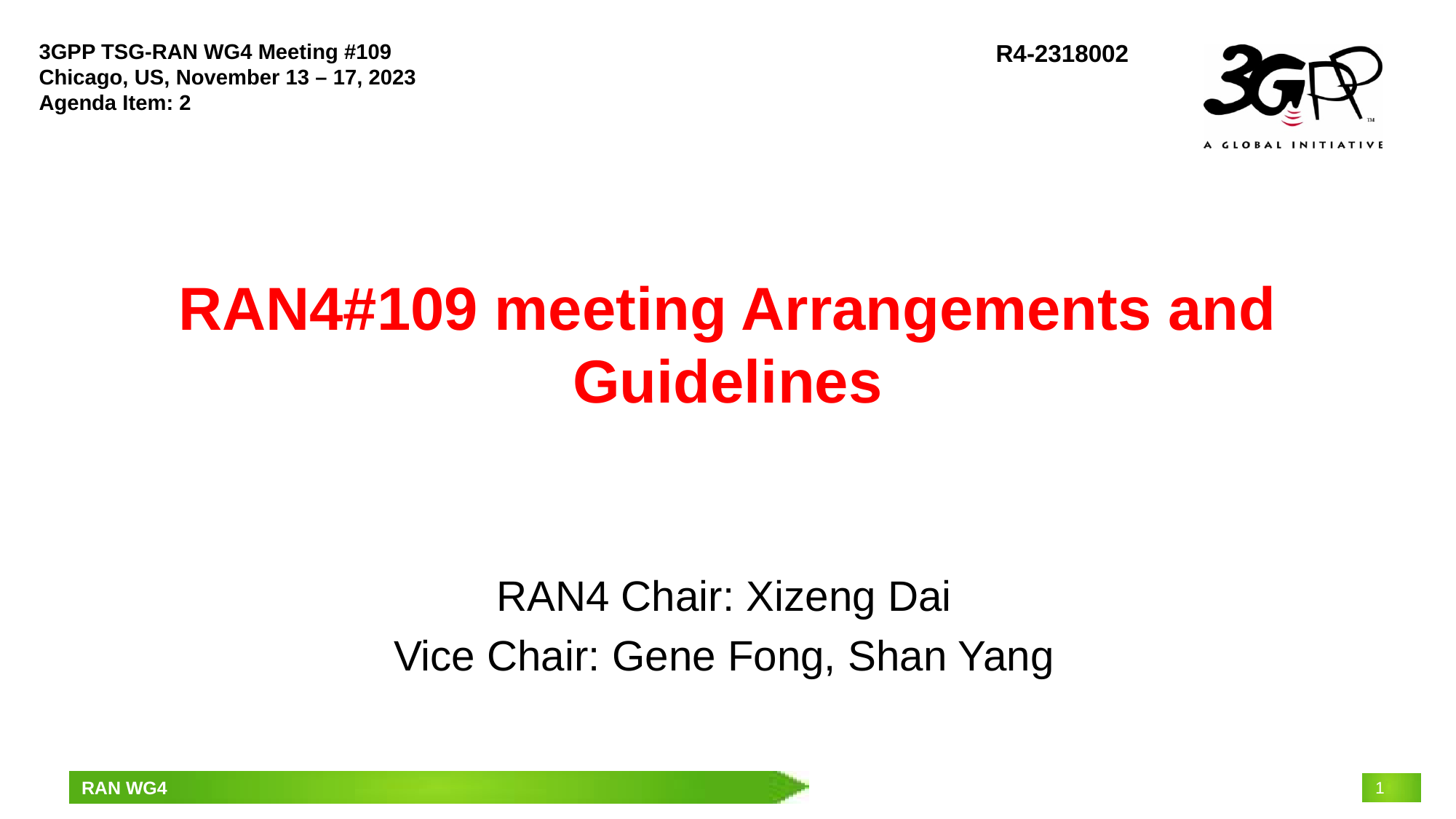

3GPP TSG-RAN WG4 Meeting #109
Chicago, US, November 13 – 17, 2023
Agenda Item: 2
R4-2318002
# RAN4#109 meeting Arrangements and Guidelines
RAN4 Chair: Xizeng Dai
Vice Chair: Gene Fong, Shan Yang